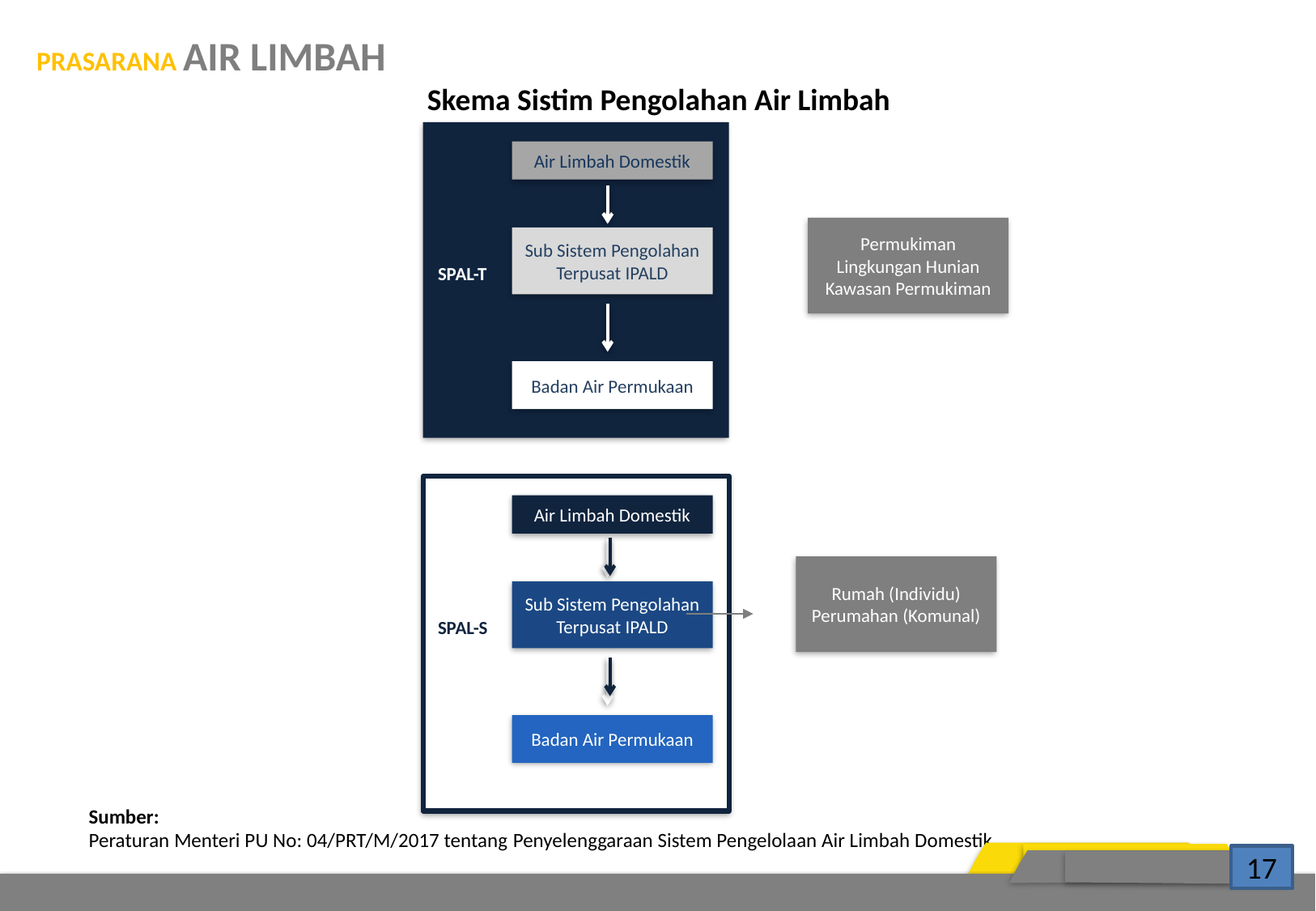

PRASARANA AIR LIMBAH
Skema Sistim Pengolahan Air Limbah

Air Limbah Domestik
Sub Sistem Pengolahan Terpusat IPALD
SPAL-T
Badan Air Permukaan
Permukiman Lingkungan Hunian Kawasan Permukiman

Air Limbah Domestik
Sub Sistem Pengolahan Terpusat IPALD
SPAL-S
Badan Air Permukaan
Rumah (Individu)
Perumahan (Komunal)
Sumber:
Peraturan Menteri PU No: 04/PRT/M/2017 tentang Penyelenggaraan Sistem Pengelolaan Air Limbah Domestik

2
1

17